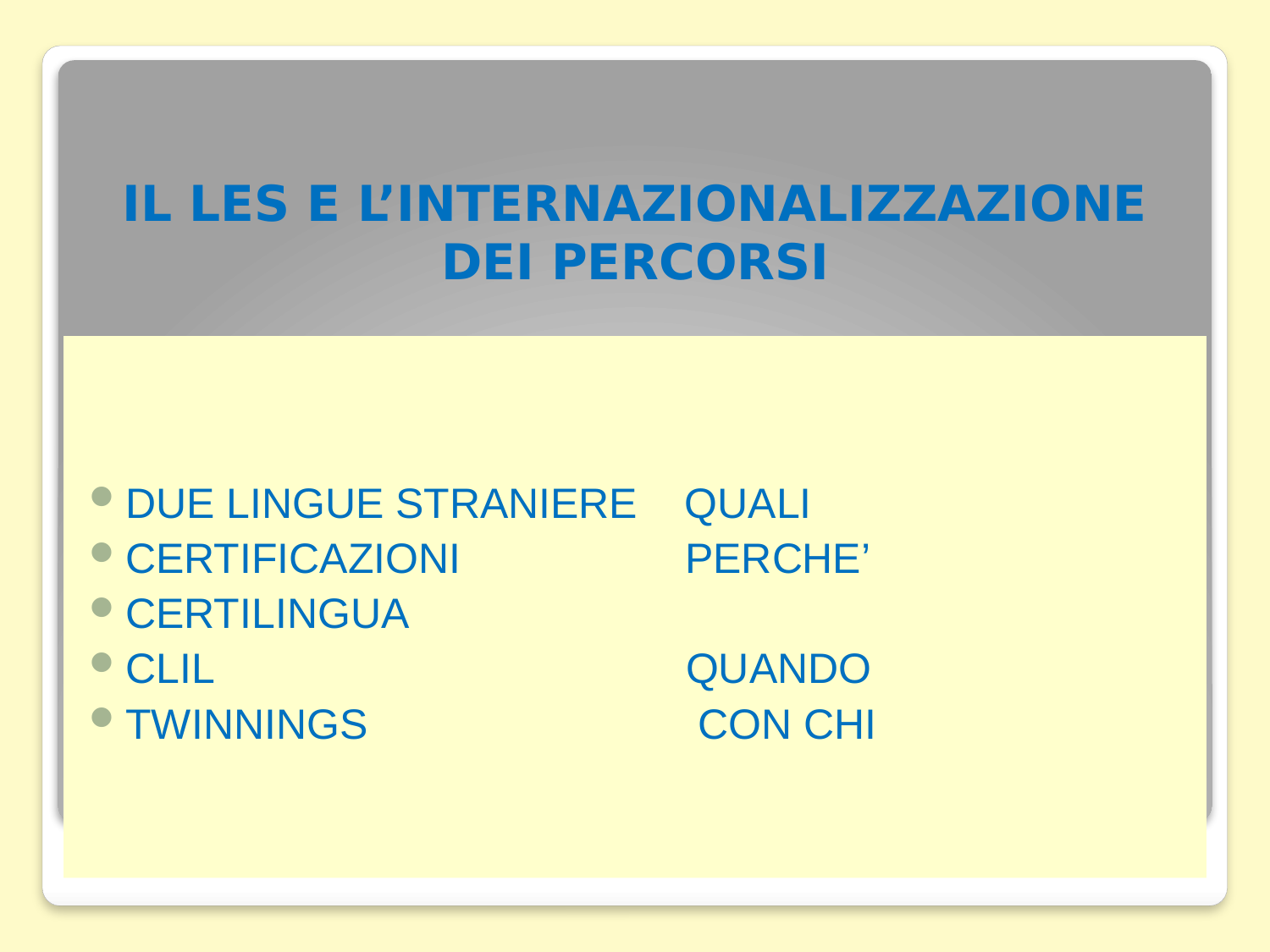

# IL LES E L’INTERNAZIONALIZZAZIONE DEI PERCORSI

DUE LINGUE STRANIERE    QUALI
CERTIFICAZIONI                   PERCHE’
CERTILINGUA
CLIL                                        QUANDO
TWINNINGS                            CON CHI